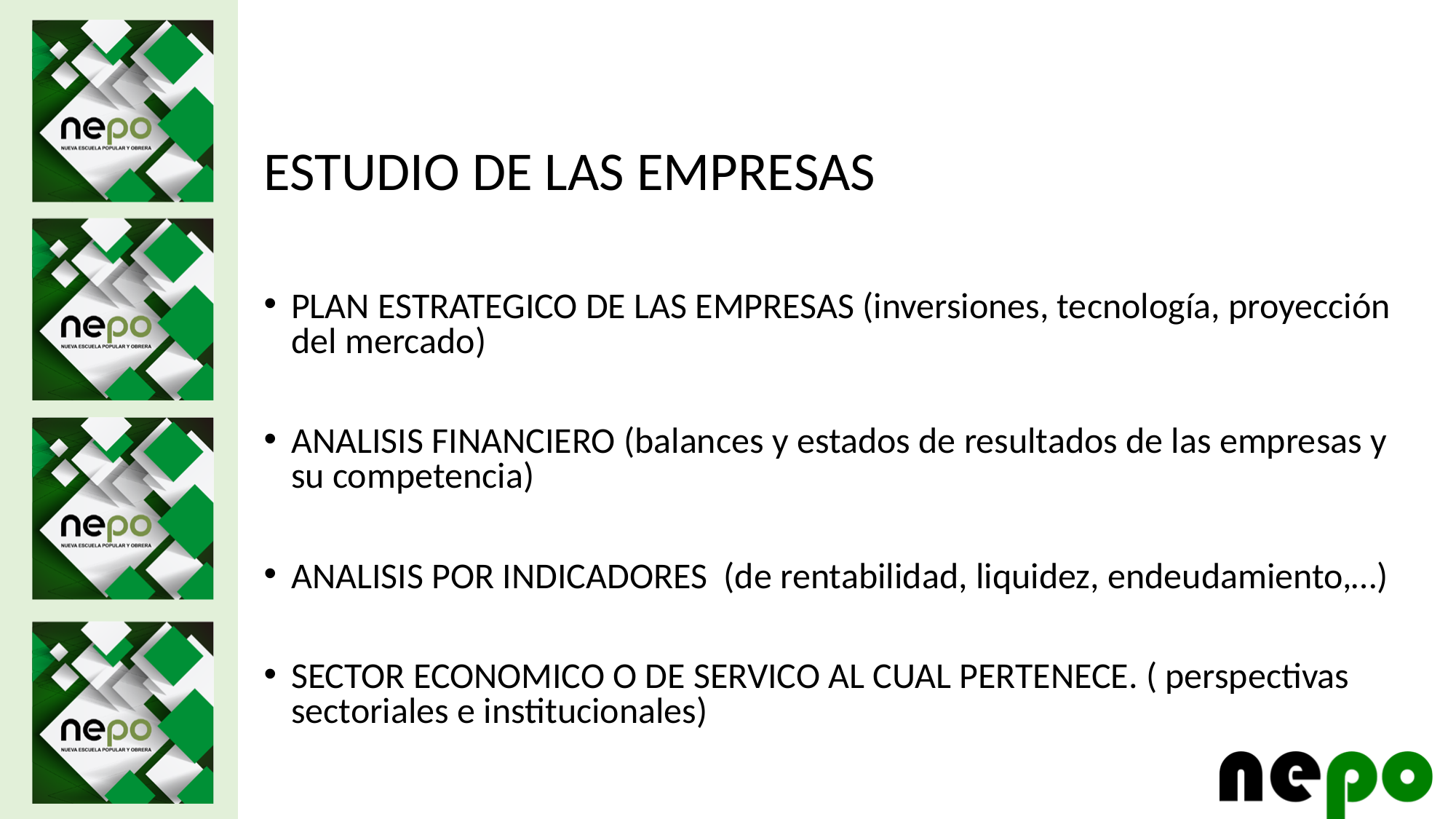

# ESTUDIO DE LAS EMPRESAS
PLAN ESTRATEGICO DE LAS EMPRESAS (inversiones, tecnología, proyección del mercado)

ANALISIS FINANCIERO (balances y estados de resultados de las empresas y su competencia)

ANALISIS POR INDICADORES  (de rentabilidad, liquidez, endeudamiento,…)

SECTOR ECONOMICO O DE SERVICO AL CUAL PERTENECE. ( perspectivas sectoriales e institucionales)